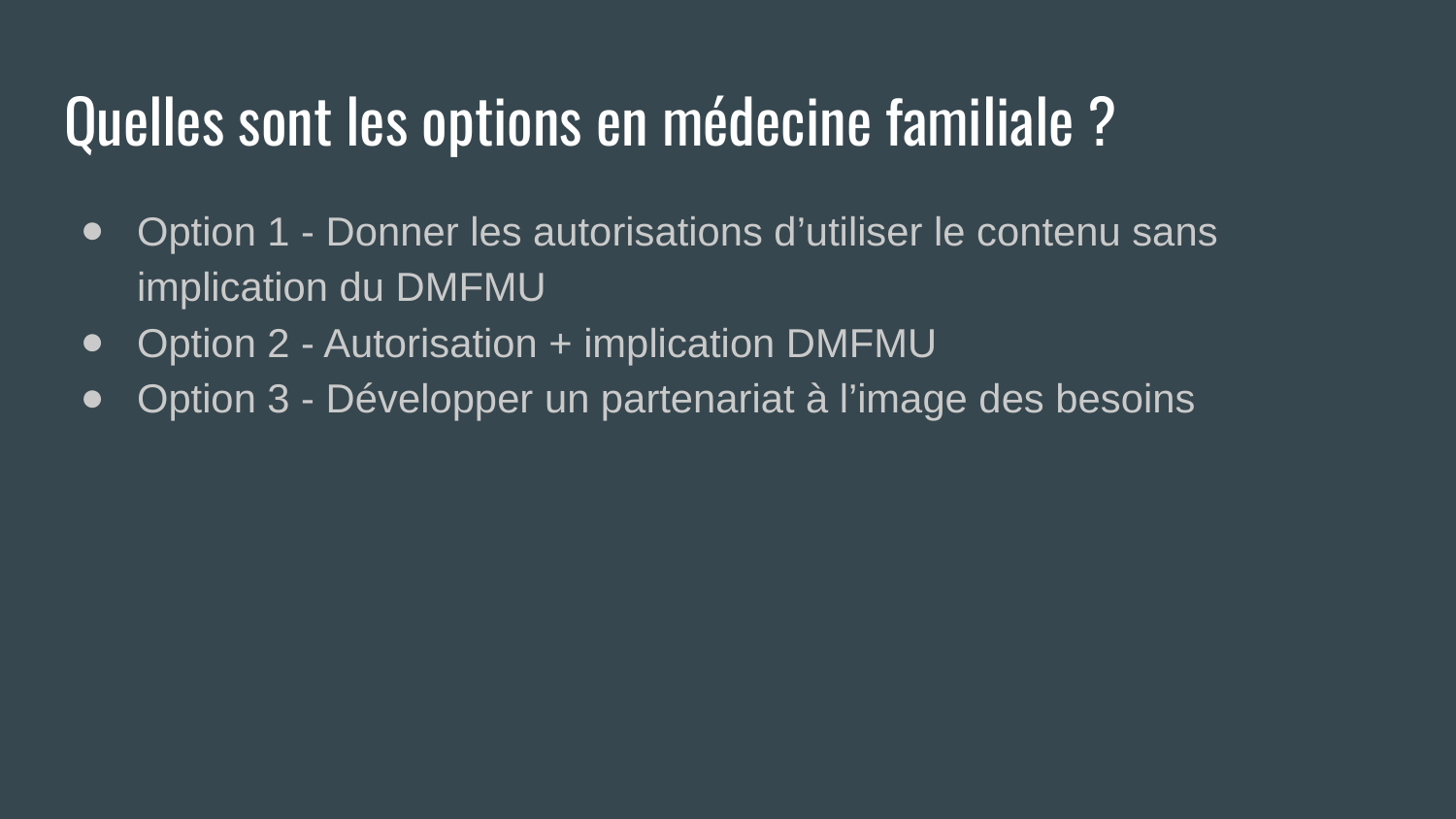

# Quelles sont les options en médecine familiale ?
Option 1 - Donner les autorisations d’utiliser le contenu sans implication du DMFMU
Option 2 - Autorisation + implication DMFMU
Option 3 - Développer un partenariat à l’image des besoins